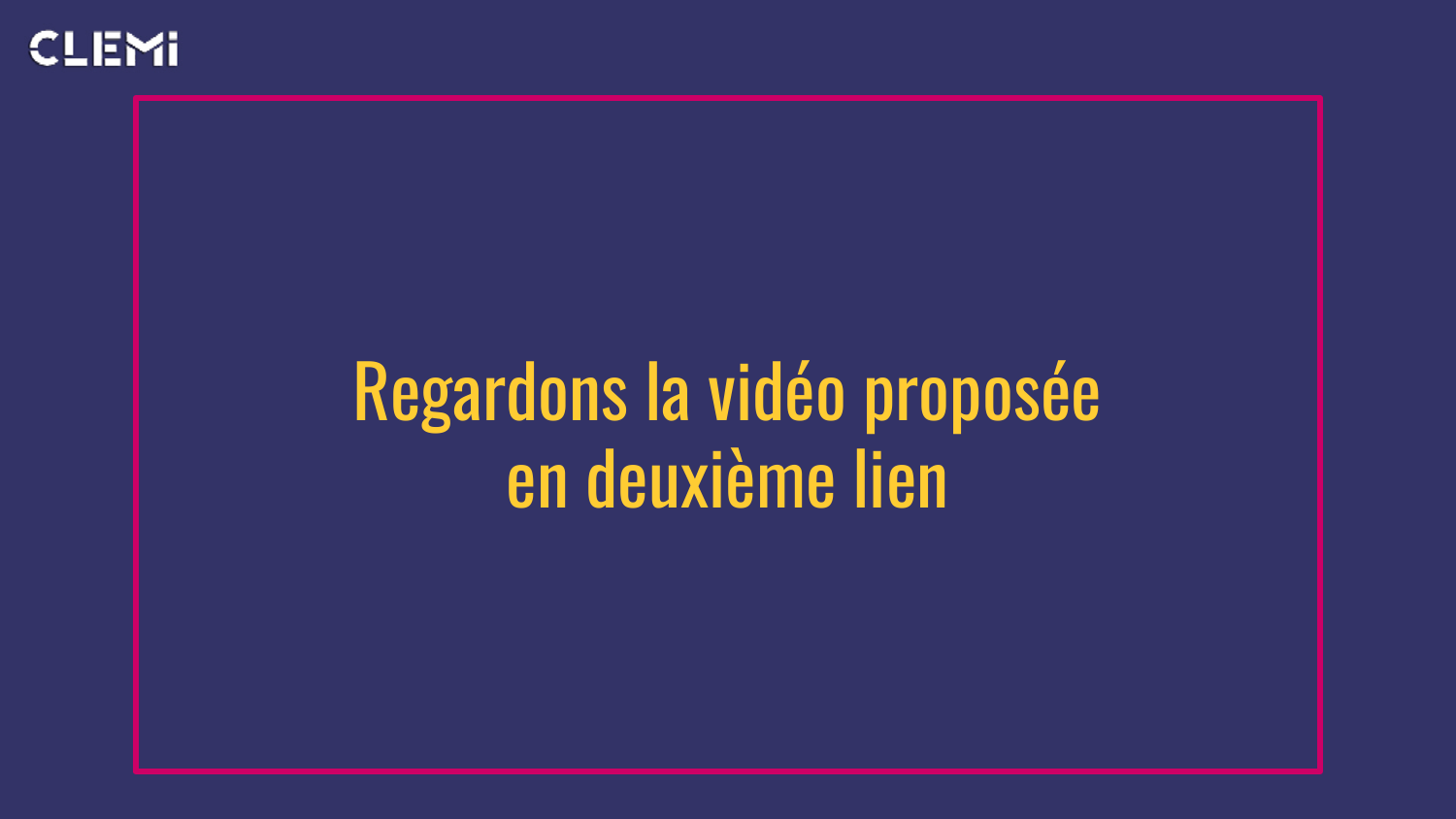

Regardons la vidéo proposée en deuxième lien